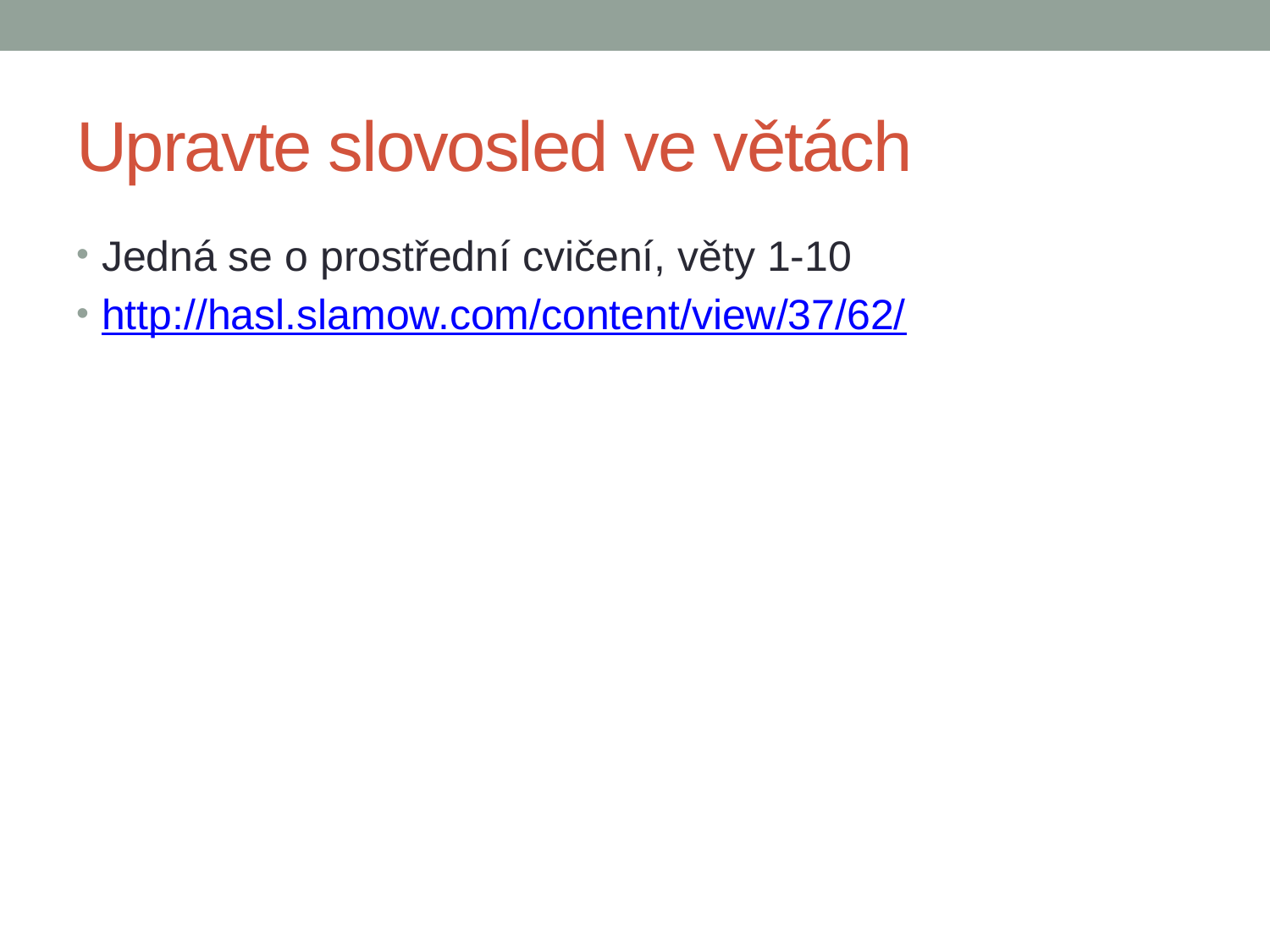

# Upravte slovosled ve větách
Jedná se o prostřední cvičení, věty 1-10
http://hasl.slamow.com/content/view/37/62/